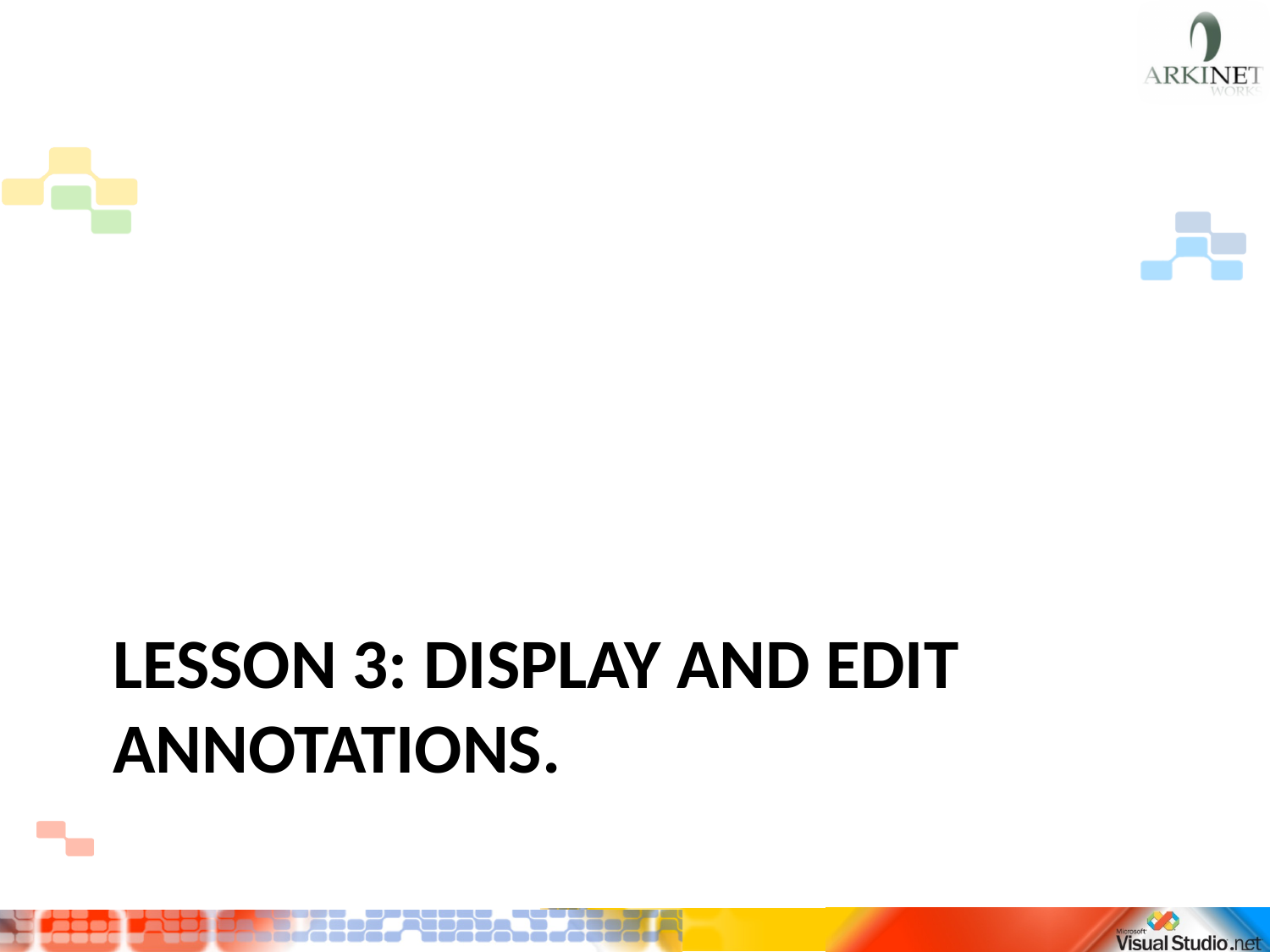

# LESSON 3: DISPLAY AND EDIT ANNOTATIONS.